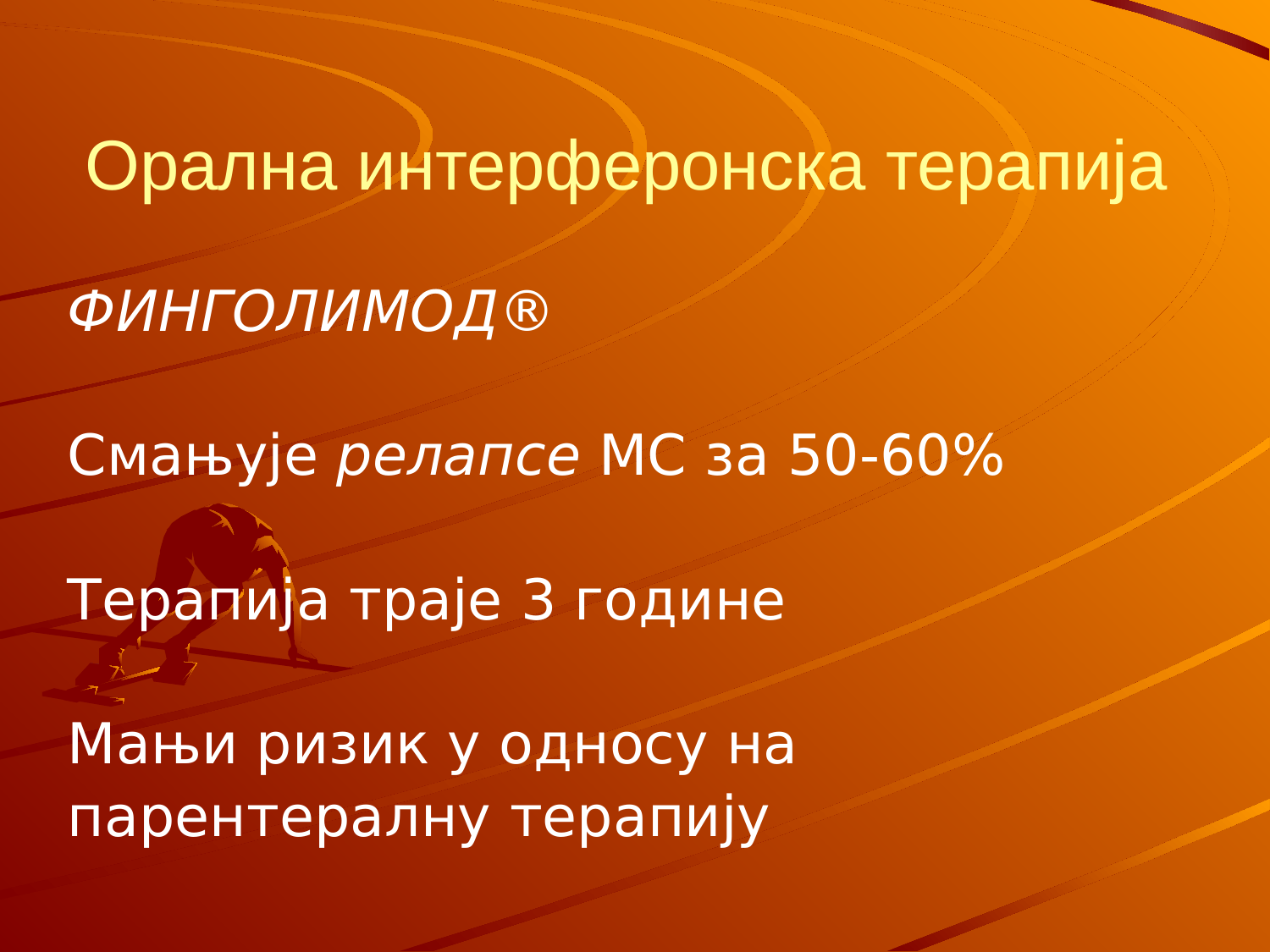

# Орална интерферонска терапија
ФИНГОЛИМОД®

Смањује релапсе МС за 50-60%

Терапија траје 3 године

Мањи ризик у односу на
парентералну терапију